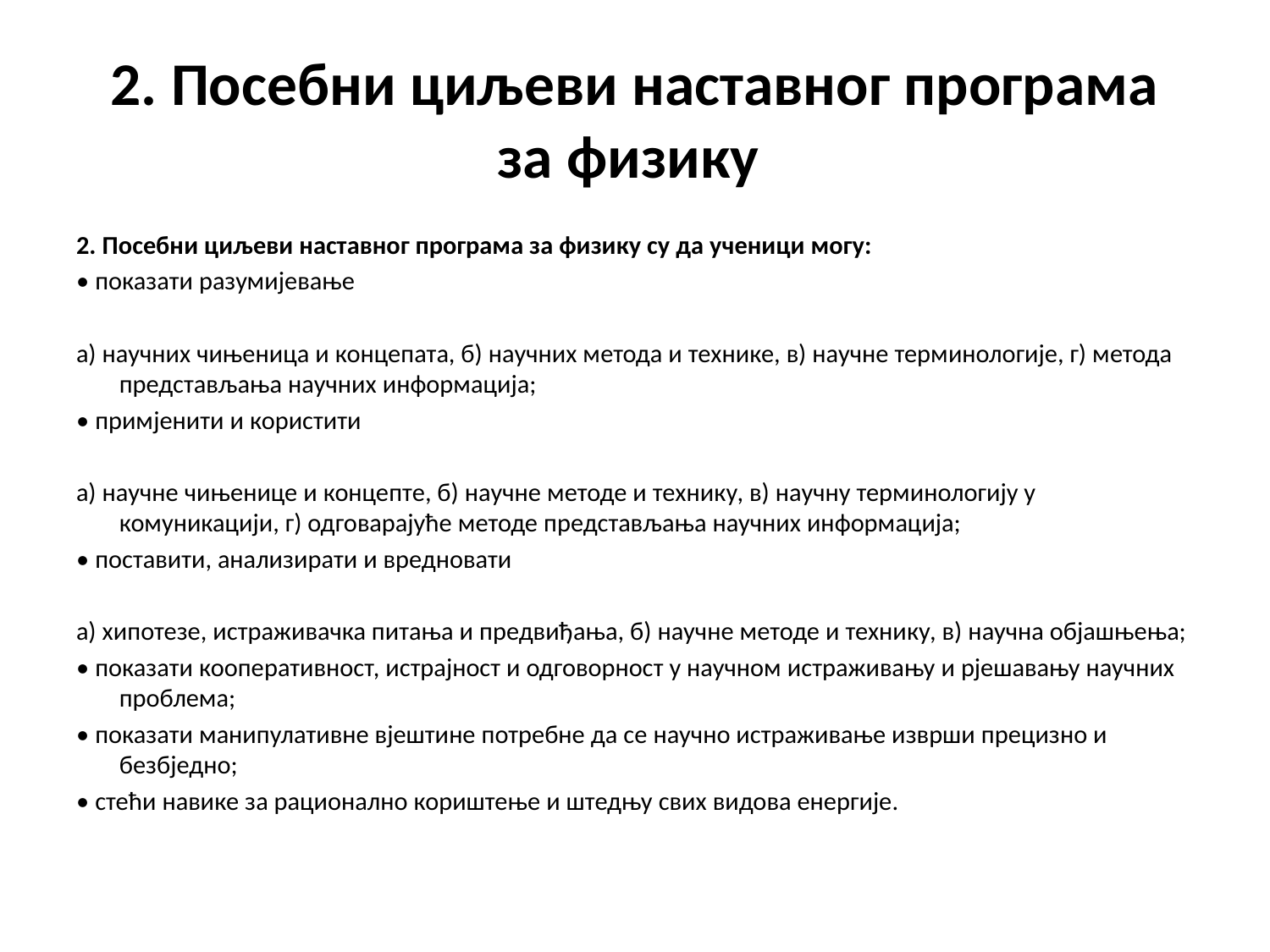

# 2. Посебни циљеви наставног програма за физику
2. Посебни циљеви наставног програма за физику су да ученици могу:
• показати разумијевање

а) научних чињеница и концепата, б) научних метода и технике, в) научне терминологије, г) метода представљања научних информација;
• примјенити и користити

а) научне чињенице и концепте, б) научне методе и технику, в) научну терминологију у комуникацији, г) одговарајуће методе представљања научних информација;
• поставити, анализирати и вредновати

а) хипотезе, истраживачка питања и предвиђања, б) научне методе и технику, в) научна објашњења;
• показати кооперативност, истрајност и одговорност у научном истраживању и рјешавању научних проблема;
• показати манипулативне вјештине потребне да се научно истраживање изврши прецизно и безбједно;
• стећи навике за рационално кориштење и штедњу свих видова енергије.